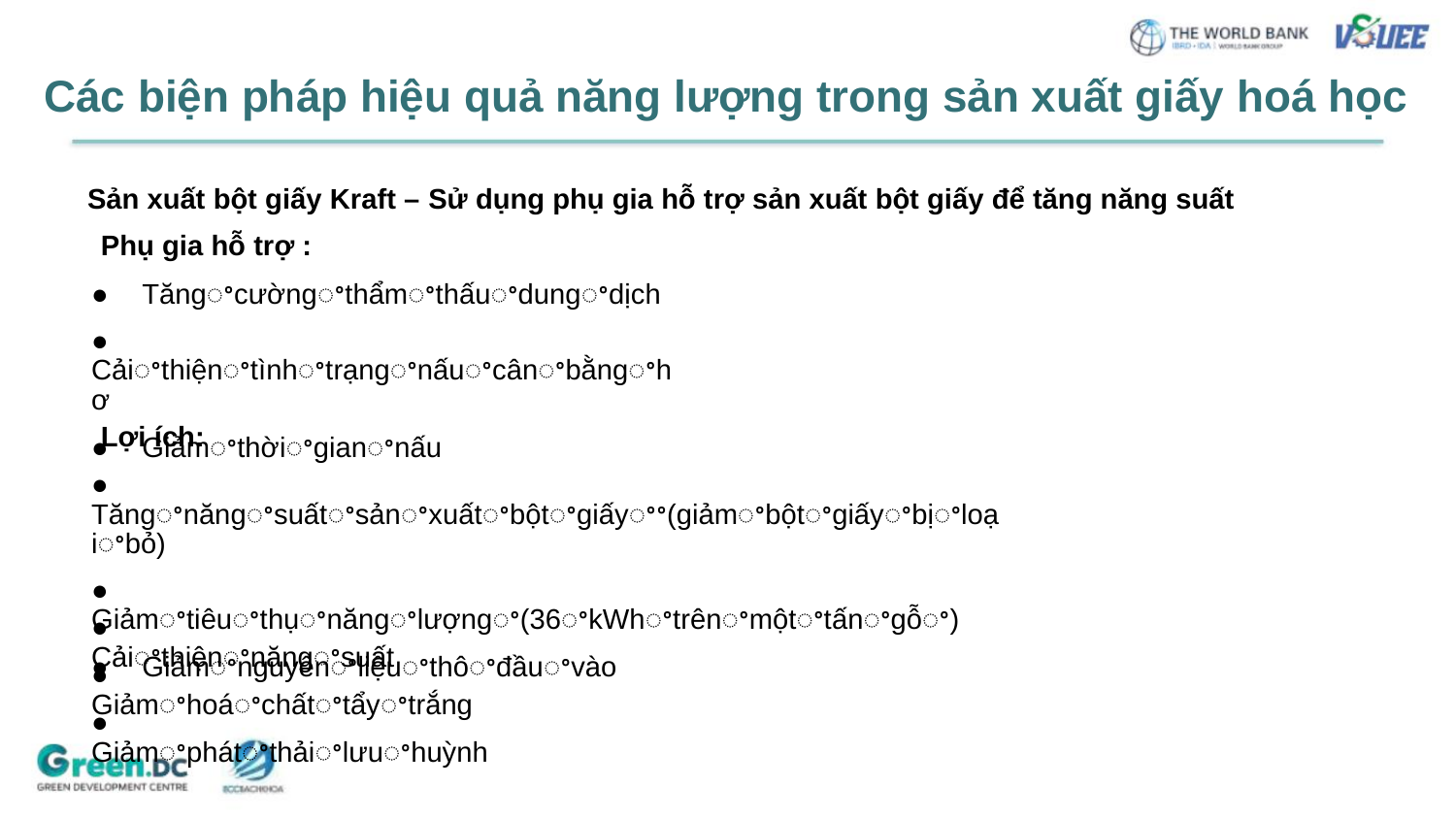

Các biện pháp hiệu quả năng lượng trong sản xuất giấy hoá học
Sản xuất bột giấy Kraft – Sử dụng phụ gia hỗ trợ sản xuất bột giấy để tăng năng suất
Phụ gia hỗ trợ :
● Tăngꢀcườngꢀthẩmꢀthấuꢀdungꢀdịch
● Cảiꢀthiệnꢀtìnhꢀtrạngꢀnấuꢀcânꢀbằngꢀhơ
● Giảmꢀthờiꢀgianꢀnấu
Lợi ích:
● Tăngꢀnăngꢀsuấtꢀsảnꢀxuấtꢀbộtꢀgiấyꢀꢀ(giảmꢀbộtꢀgiấyꢀbịꢀloạiꢀbỏ)
● Giảmꢀtiêuꢀthụꢀnăngꢀlượngꢀ(36ꢀkWhꢀtrênꢀmộtꢀtấnꢀgỗꢀ)
● Giảmꢀnguyênꢀliệuꢀthôꢀđầuꢀvào
● Cảiꢀthiệnꢀnăngꢀsuất
● Giảmꢀhoáꢀchấtꢀtẩyꢀtrắng
● Giảmꢀphátꢀthảiꢀlưuꢀhuỳnh